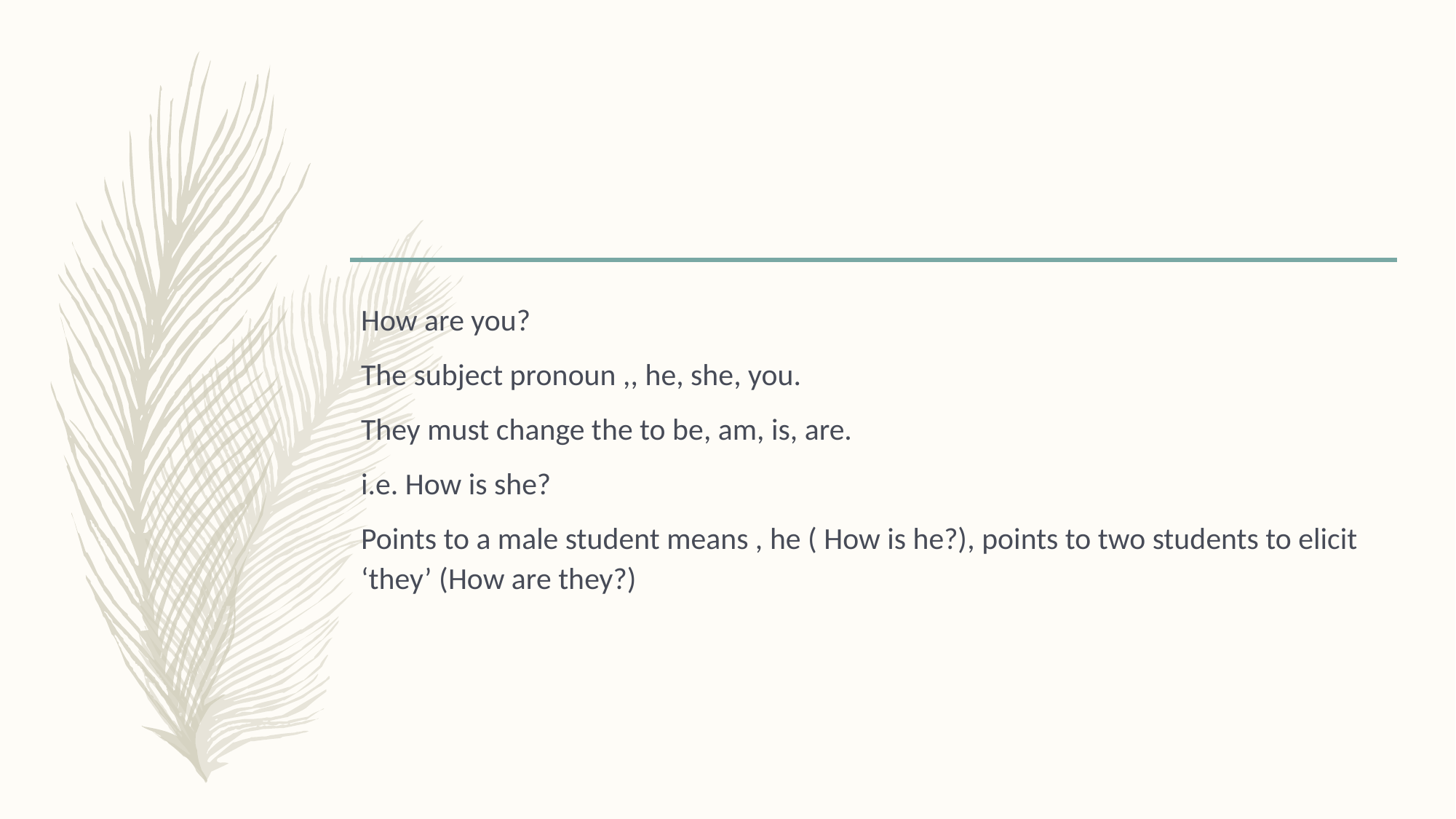

How are you?
The subject pronoun ,, he, she, you.
They must change the to be, am, is, are.
i.e. How is she?
Points to a male student means , he ( How is he?), points to two students to elicit ‘they’ (How are they?)